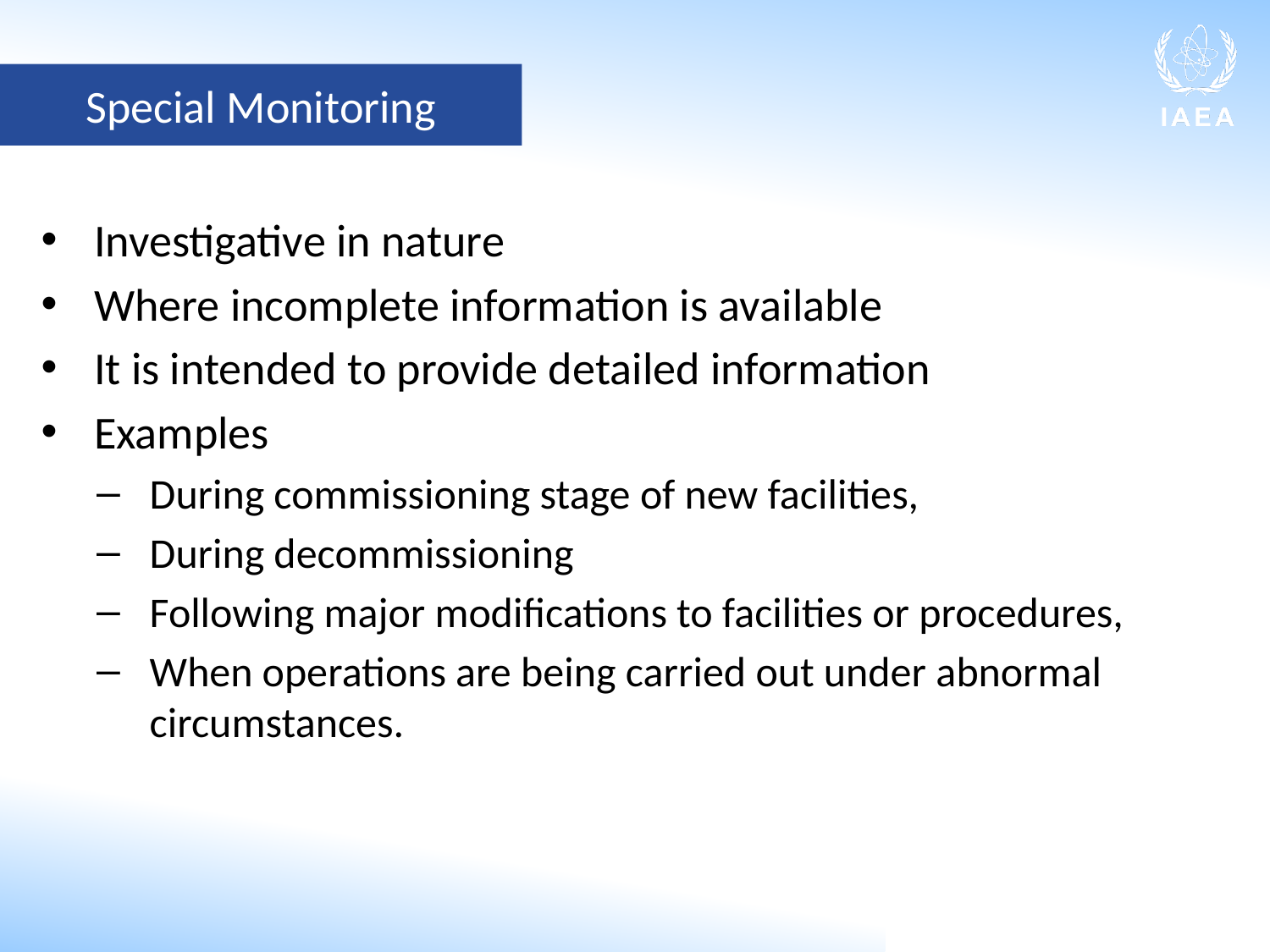

Special Monitoring
Investigative in nature
Where incomplete information is available
It is intended to provide detailed information
Examples
During commissioning stage of new facilities,
During decommissioning
Following major modifications to facilities or procedures,
When operations are being carried out under abnormal circumstances.